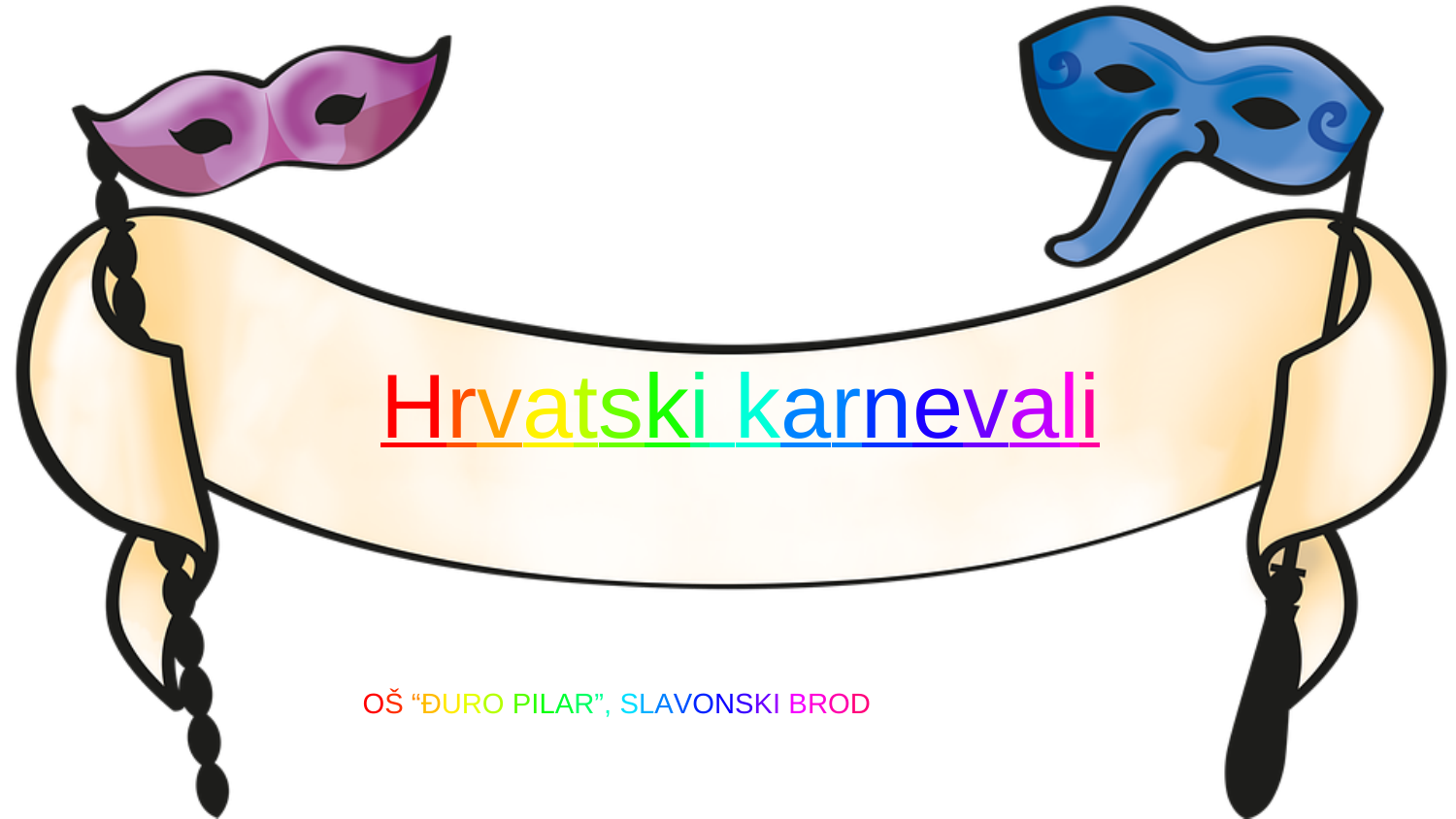

Hrvatski karnevali
OŠ “ĐURO PILAR”, SLAVONSKI BROD